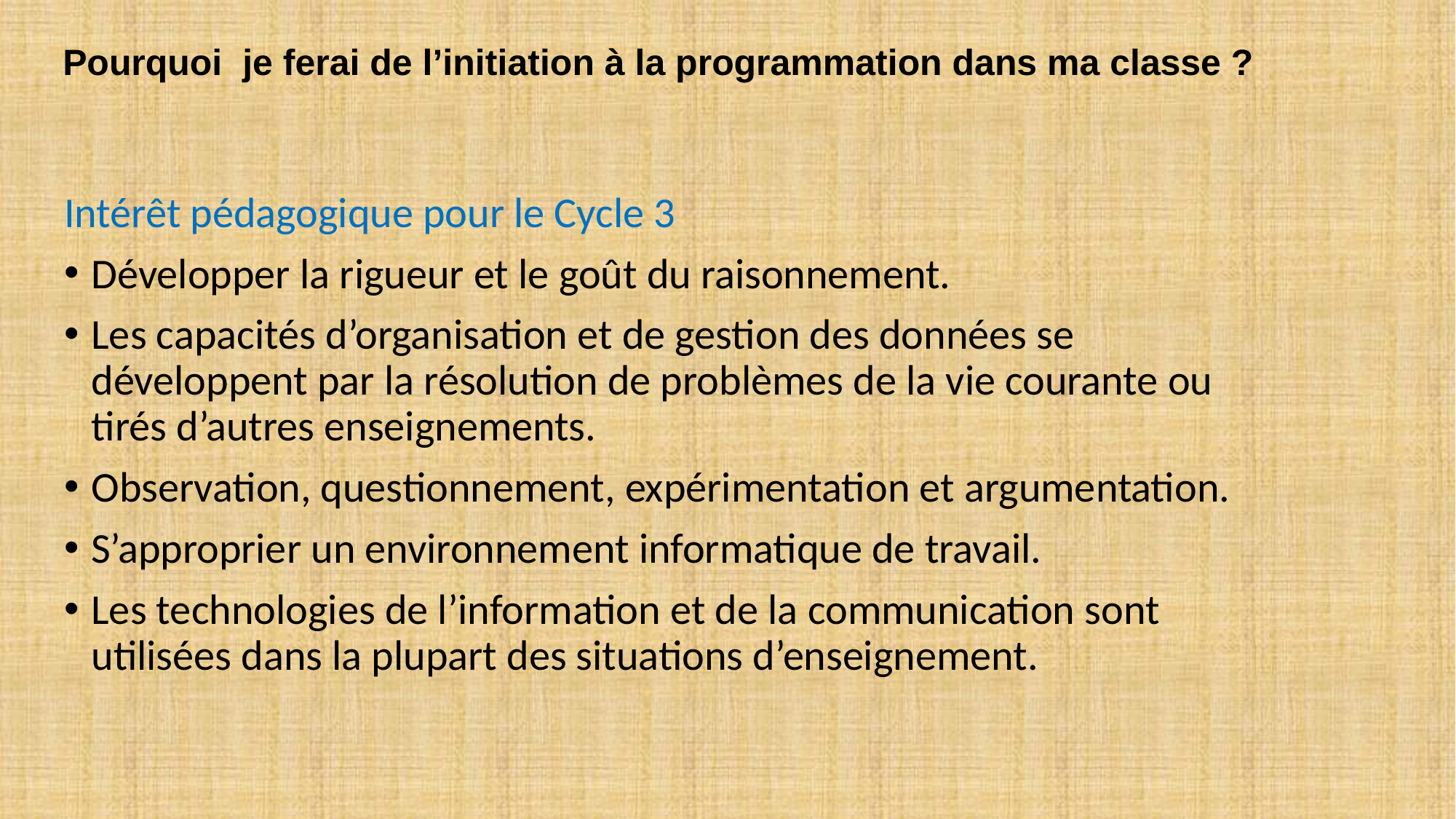

Pourquoi  je ferai de l’initiation à la programmation dans ma classe ?
Intérêt pédagogique pour le Cycle 3
Développer la rigueur et le goût du raisonnement.
Les capacités d’organisation et de gestion des données se développent par la résolution de problèmes de la vie courante ou tirés d’autres enseignements.
Observation, questionnement, expérimentation et argumentation.
S’approprier un environnement informatique de travail.
Les technologies de l’information et de la communication sont utilisées dans la plupart des situations d’enseignement.